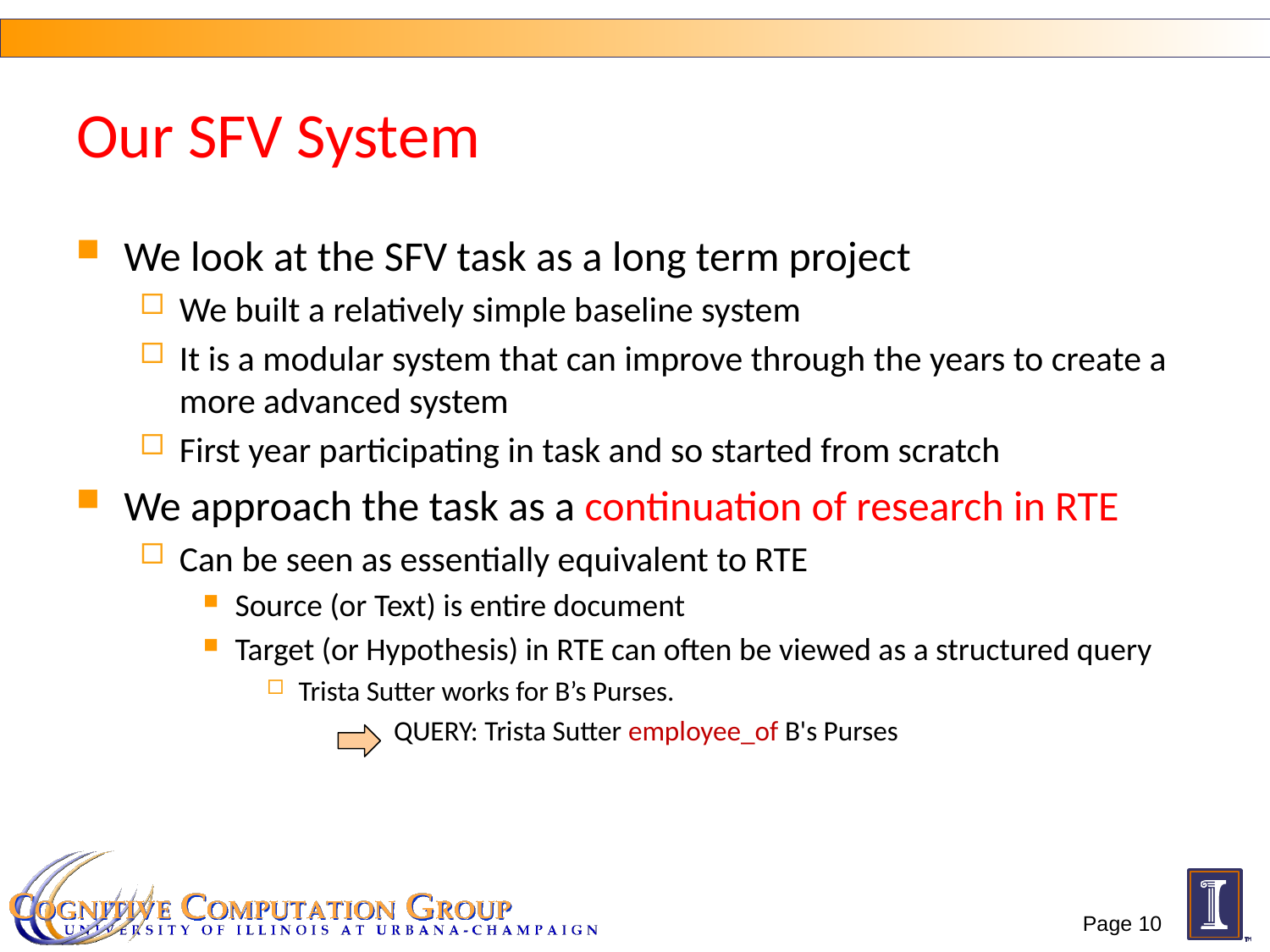

# Our SFV System
We look at the SFV task as a long term project
We built a relatively simple baseline system
It is a modular system that can improve through the years to create a more advanced system
First year participating in task and so started from scratch
We approach the task as a continuation of research in RTE
Can be seen as essentially equivalent to RTE
Source (or Text) is entire document
Target (or Hypothesis) in RTE can often be viewed as a structured query
Trista Sutter works for B’s Purses.
QUERY: Trista Sutter employee_of B's Purses

Page 10